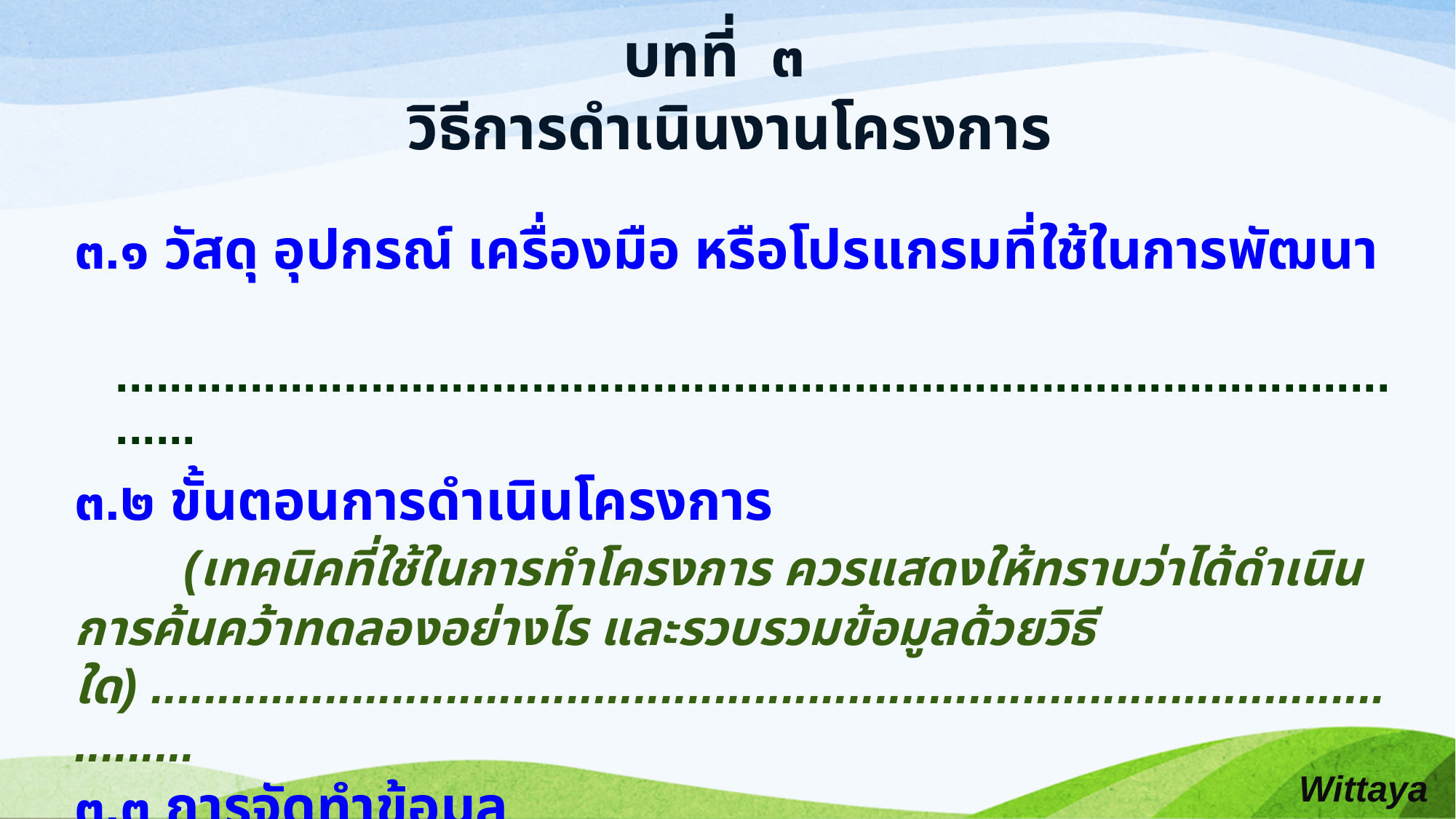

บทที่  ๓
วิธีการดำเนินงานโครงการ
๓.๑ วัสดุ อุปกรณ์ เครื่องมือ หรือโปรแกรมที่ใช้ในการพัฒนา
		.....................................................................................................
๓.๒ ขั้นตอนการดำเนินโครงการ
	(เทคนิคที่ใช้ในการทำโครงการ ควรแสดงให้ทราบว่าได้ดำเนินการค้นคว้าทดลองอย่างไร และรวบรวมข้อมูลด้วยวิธีใด) .....................................................................................................
๓.๓ การจัดทำข้อมูล
	(การจัดทำข้อมูล  เมื่อรวบรวมข้อมูลที่ได้จากการปฏิบัติและเทคนิคต่างๆ แสดงให้เห็นว่าผู้จัดทำจัดทำข้อมูลอย่างไร) .....................................................................................................
Wittaya Jaiwithee ...